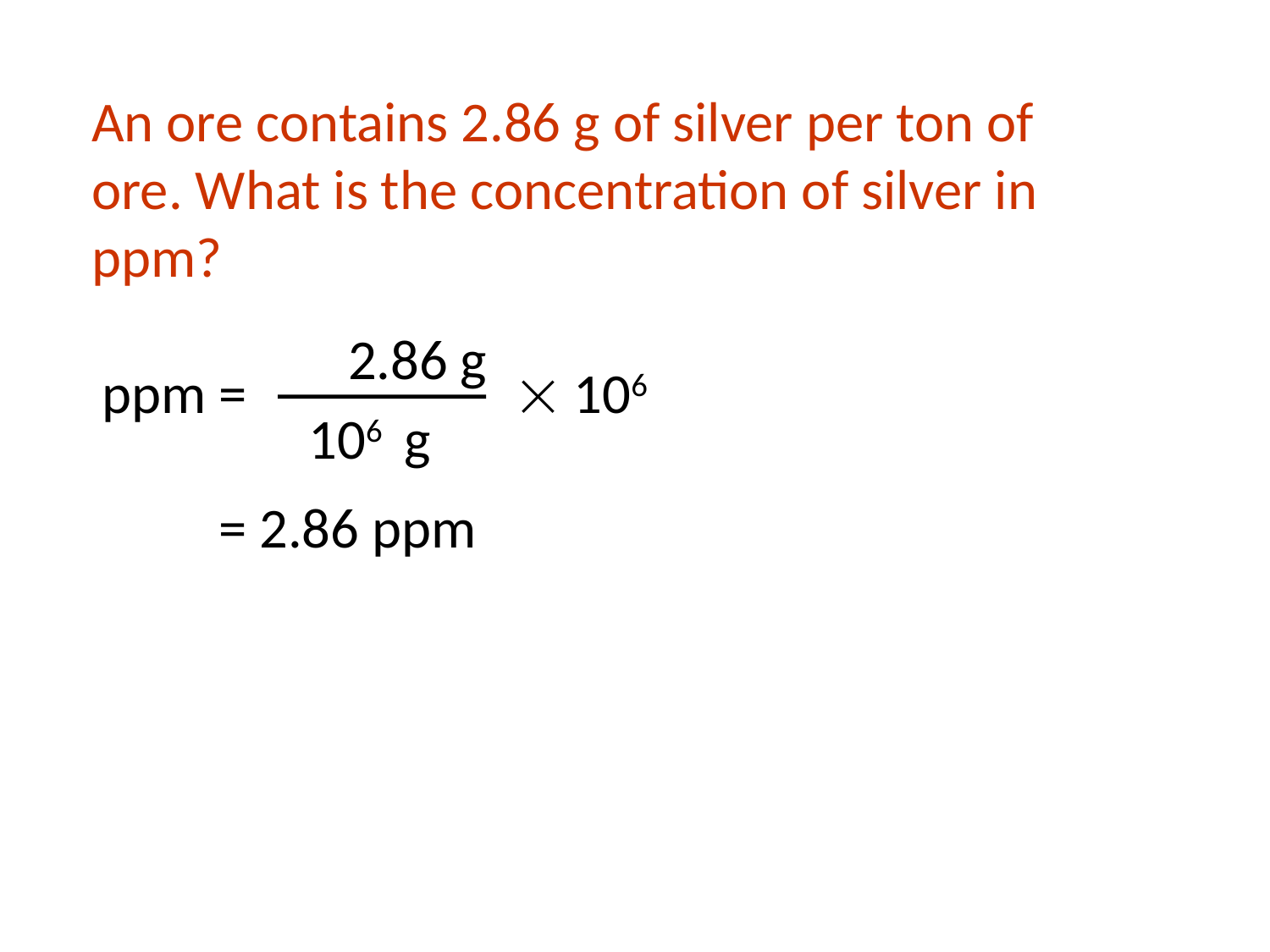

An ore contains 2.86 g of silver per ton of ore. What is the concentration of silver in ppm?

          = 2.86 ppm

2.86 g
106   g

ppm =
× 106